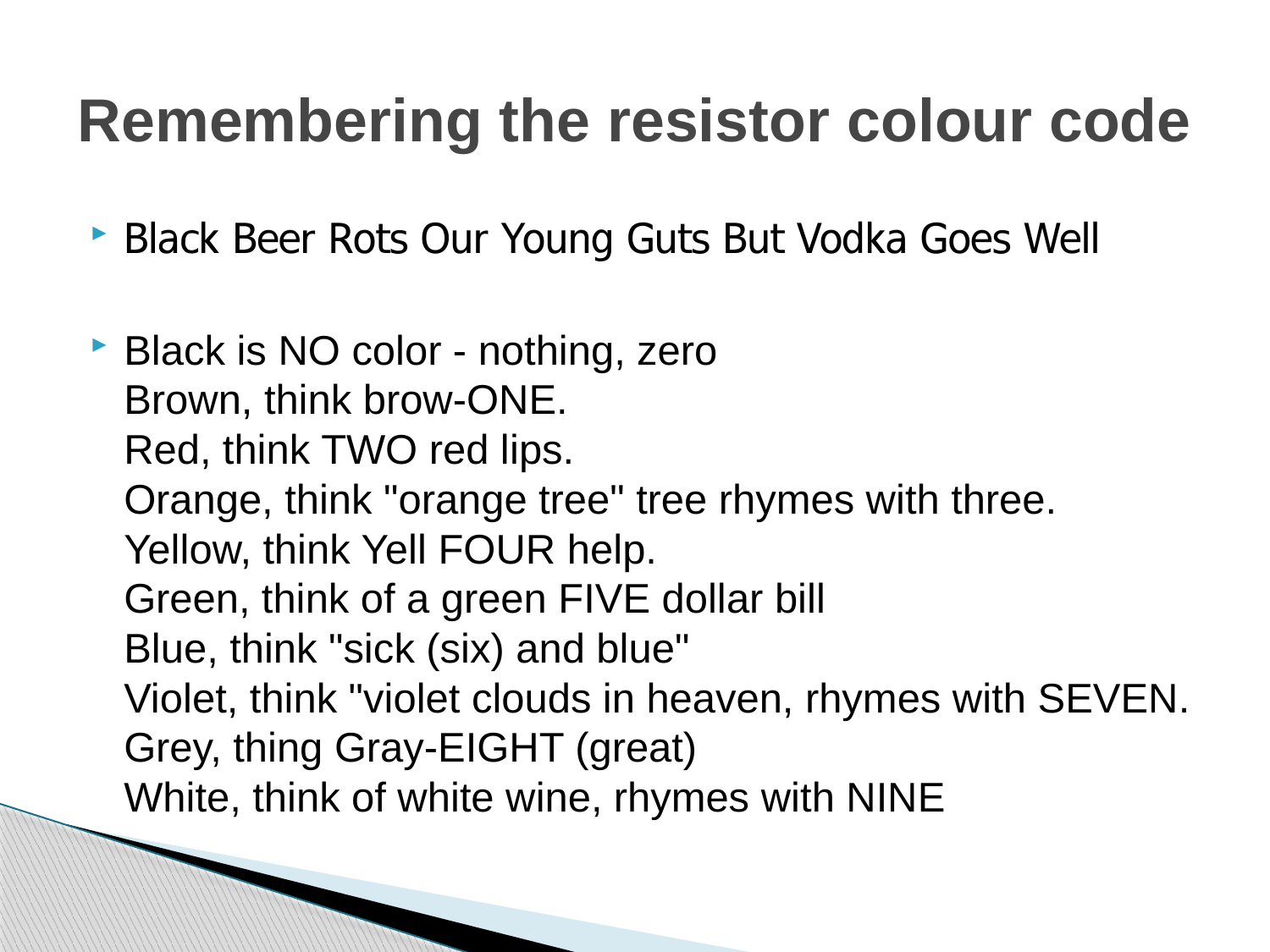

# Remembering the resistor colour code
Black Beer Rots Our Young Guts But Vodka Goes Well

Black is NO color - nothing, zero
Brown, think brow-ONE.
Red, think TWO red lips.
Orange, think "orange tree" tree rhymes with three.
Yellow, think Yell FOUR help.
Green, think of a green FIVE dollar bill
Blue, think "sick (six) and blue"
Violet, think "violet clouds in heaven, rhymes with SEVEN.
Grey, thing Gray-EIGHT (great)
White, think of white wine, rhymes with NINE